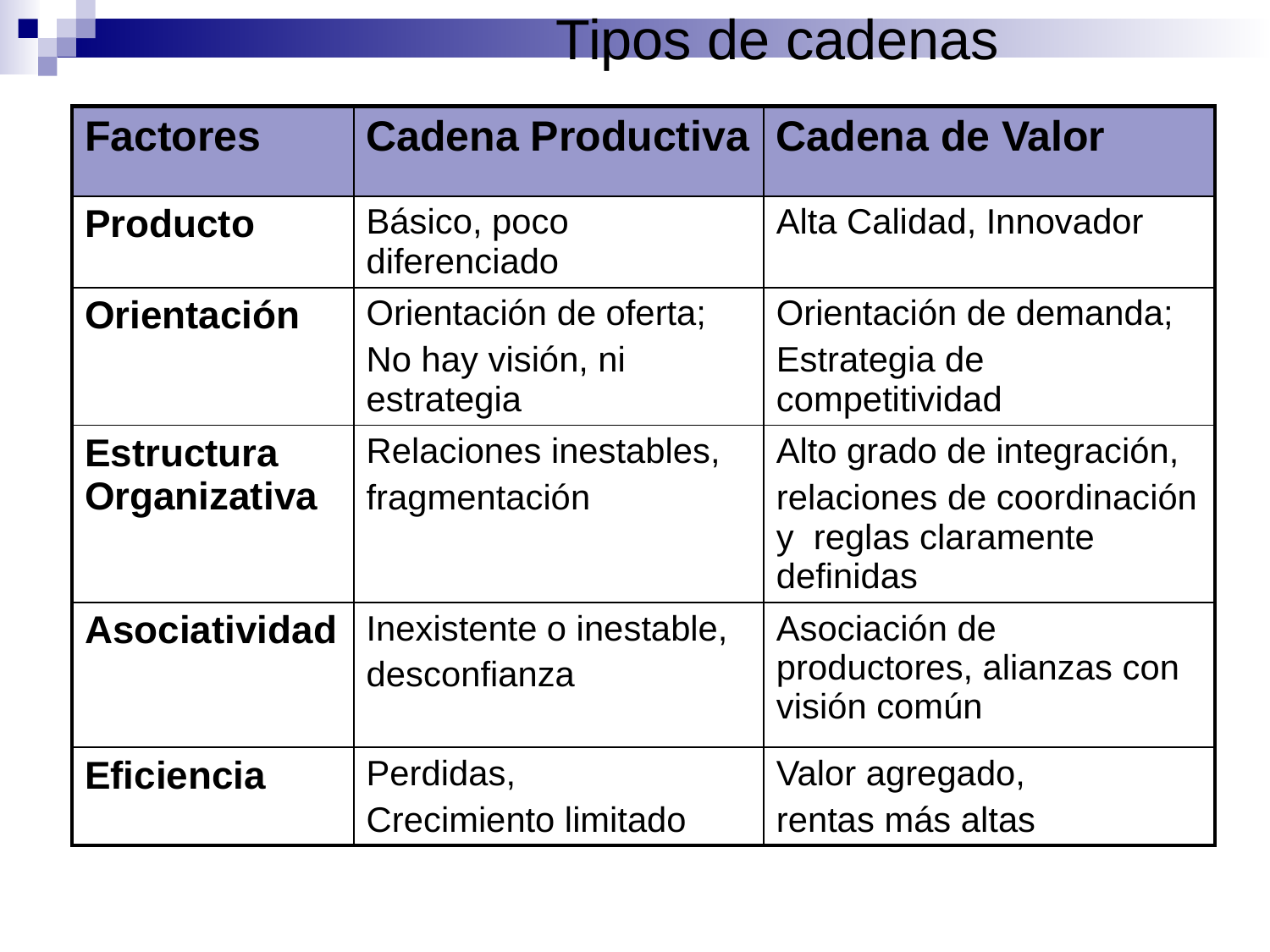

# Tipos de cadenas
| Factores | Cadena Productiva | Cadena de Valor |
| --- | --- | --- |
| Producto | Básico, poco diferenciado | Alta Calidad, Innovador |
| Orientación | Orientación de oferta; No hay visión, ni estrategia | Orientación de demanda; Estrategia de competitividad |
| Estructura Organizativa | Relaciones inestables, fragmentación | Alto grado de integración, relaciones de coordinación y reglas claramente definidas |
| Asociatividad | Inexistente o inestable, desconfianza | Asociación de productores, alianzas con visión común |
| Eficiencia | Perdidas, Crecimiento limitado | Valor agregado, rentas más altas |